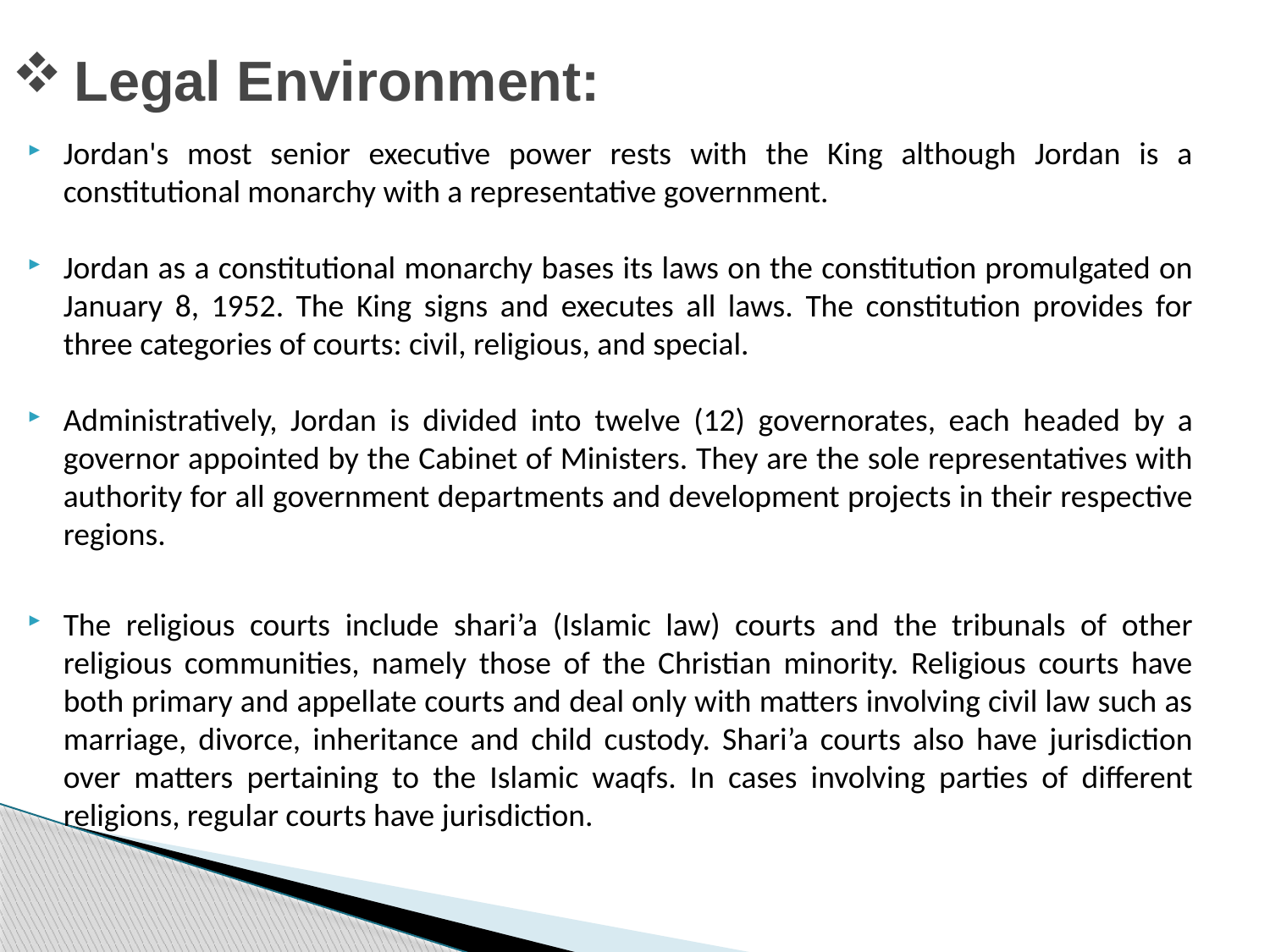

Legal Environment:
Jordan's most senior executive power rests with the King although Jordan is a constitutional monarchy with a representative government.

Jordan as a constitutional monarchy bases its laws on the constitution promulgated on January 8, 1952. The King signs and executes all laws. The constitution provides for three categories of courts: civil, religious, and special.

Administratively, Jordan is divided into twelve (12) governorates, each headed by a governor appointed by the Cabinet of Ministers. They are the sole representatives with authority for all government departments and development projects in their respective regions.

The religious courts include shari’a (Islamic law) courts and the tribunals of other religious communities, namely those of the Christian minority. Religious courts have both primary and appellate courts and deal only with matters involving civil law such as marriage, divorce, inheritance and child custody. Shari’a courts also have jurisdiction over matters pertaining to the Islamic waqfs. In cases involving parties of different religions, regular courts have jurisdiction.